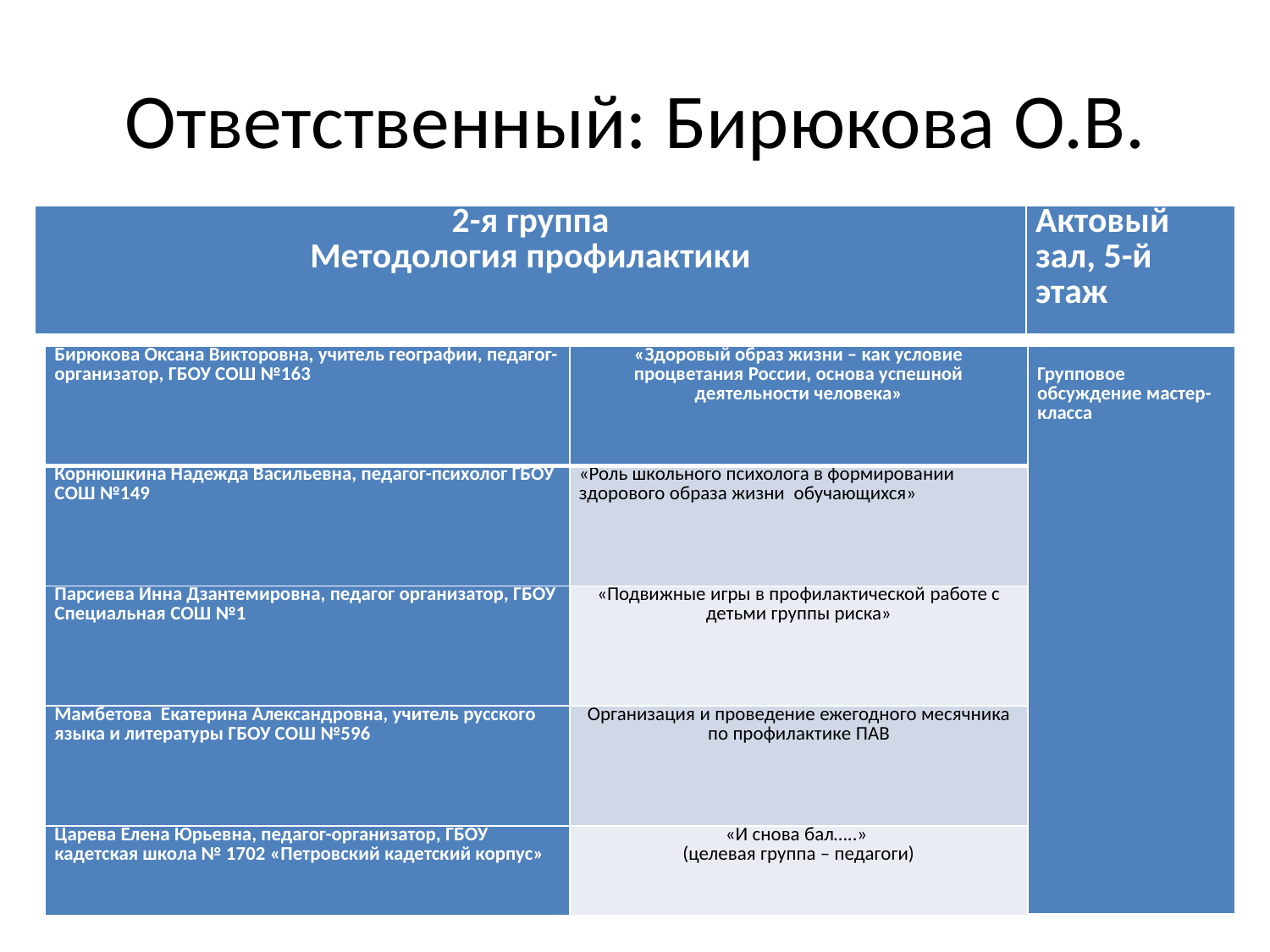

# Ответственный: Бирюкова О.В.
| 2-я группа Методология профилактики | Актовый зал, 5-й этаж |
| --- | --- |
| Бирюкова Оксана Викторовна, учитель географии, педагог-организатор, ГБОУ СОШ №163 | «Здоровый образ жизни – как условие процветания России, основа успешной деятельности человека» | Групповое обсуждение мастер-класса |
| --- | --- | --- |
| Корнюшкина Надежда Васильевна, педагог-психолог ГБОУ СОШ №149 | «Роль школьного психолога в формировании здорового образа жизни обучающихся» |  |
| Парсиева Инна Дзантемировна, педагог организатор, ГБОУ Специальная СОШ №1 | «Подвижные игры в профилактической работе с детьми группы риска» |  |
| Мамбетова Екатерина Александровна, учитель русского языка и литературы ГБОУ СОШ №596 | Организация и проведение ежегодного месячника по профилактике ПАВ |  |
| Царева Елена Юрьевна, педагог-организатор, ГБОУ кадетская школа № 1702 «Петровский кадетский корпус» | «И снова бал…..» (целевая группа – педагоги) |  |